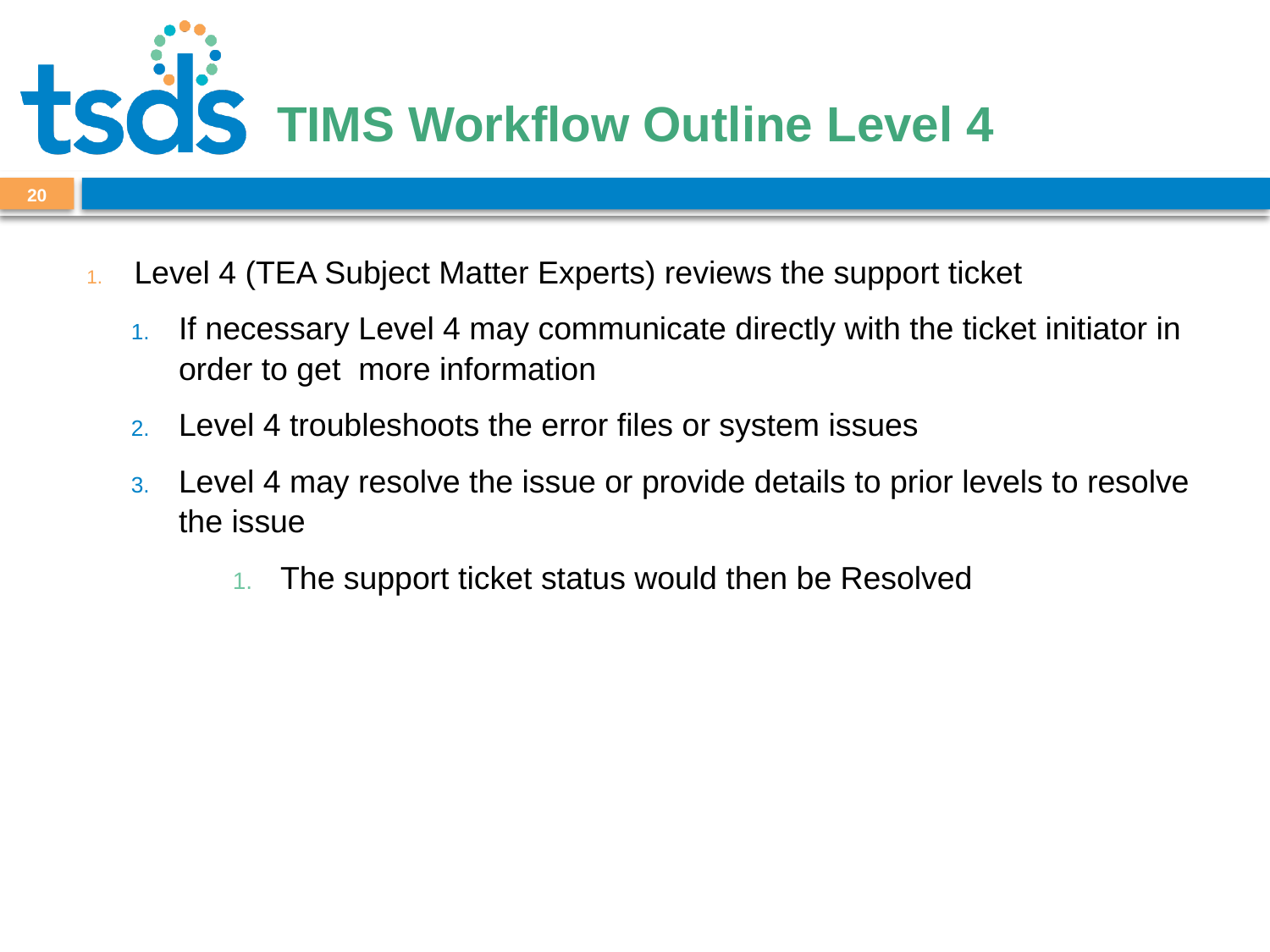

# TIMS Workflow Outline Level 4
20
Level 4 (TEA Subject Matter Experts) reviews the support ticket
If necessary Level 4 may communicate directly with the ticket initiator in order to get  more information
Level 4 troubleshoots the error files or system issues
Level 4 may resolve the issue or provide details to prior levels to resolve the issue
The support ticket status would then be Resolved